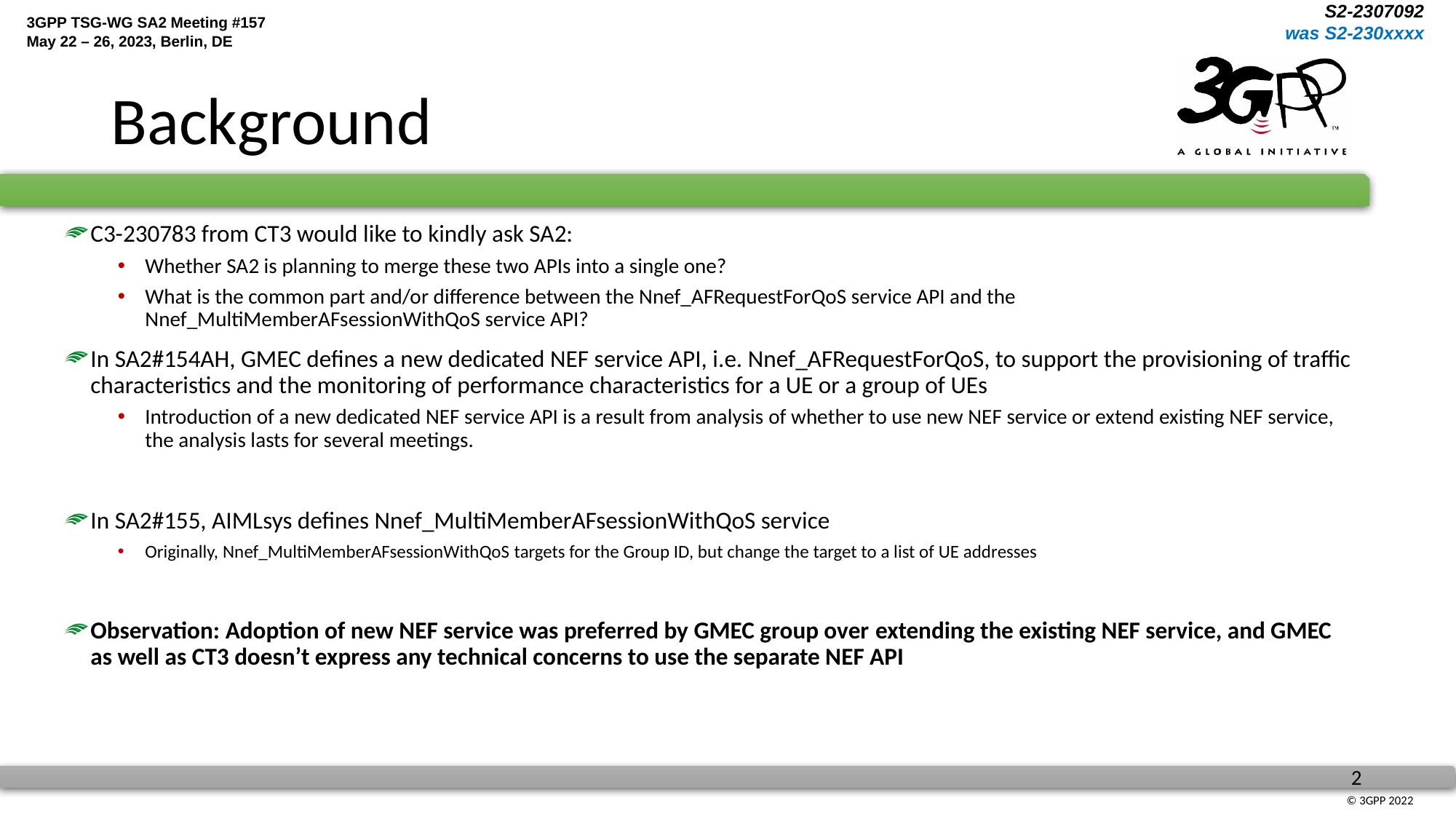

# Background
C3-230783 from CT3 would like to kindly ask SA2:
Whether SA2 is planning to merge these two APIs into a single one?
What is the common part and/or difference between the Nnef_AFRequestForQoS service API and the Nnef_MultiMemberAFsessionWithQoS service API?
In SA2#154AH, GMEC defines a new dedicated NEF service API, i.e. Nnef_AFRequestForQoS, to support the provisioning of traffic characteristics and the monitoring of performance characteristics for a UE or a group of UEs
Introduction of a new dedicated NEF service API is a result from analysis of whether to use new NEF service or extend existing NEF service, the analysis lasts for several meetings.

In SA2#155, AIMLsys defines Nnef_MultiMemberAFsessionWithQoS service
Originally, Nnef_MultiMemberAFsessionWithQoS targets for the Group ID, but change the target to a list of UE addresses

Observation: Adoption of new NEF service was preferred by GMEC group over extending the existing NEF service, and GMEC as well as CT3 doesn’t express any technical concerns to use the separate NEF API